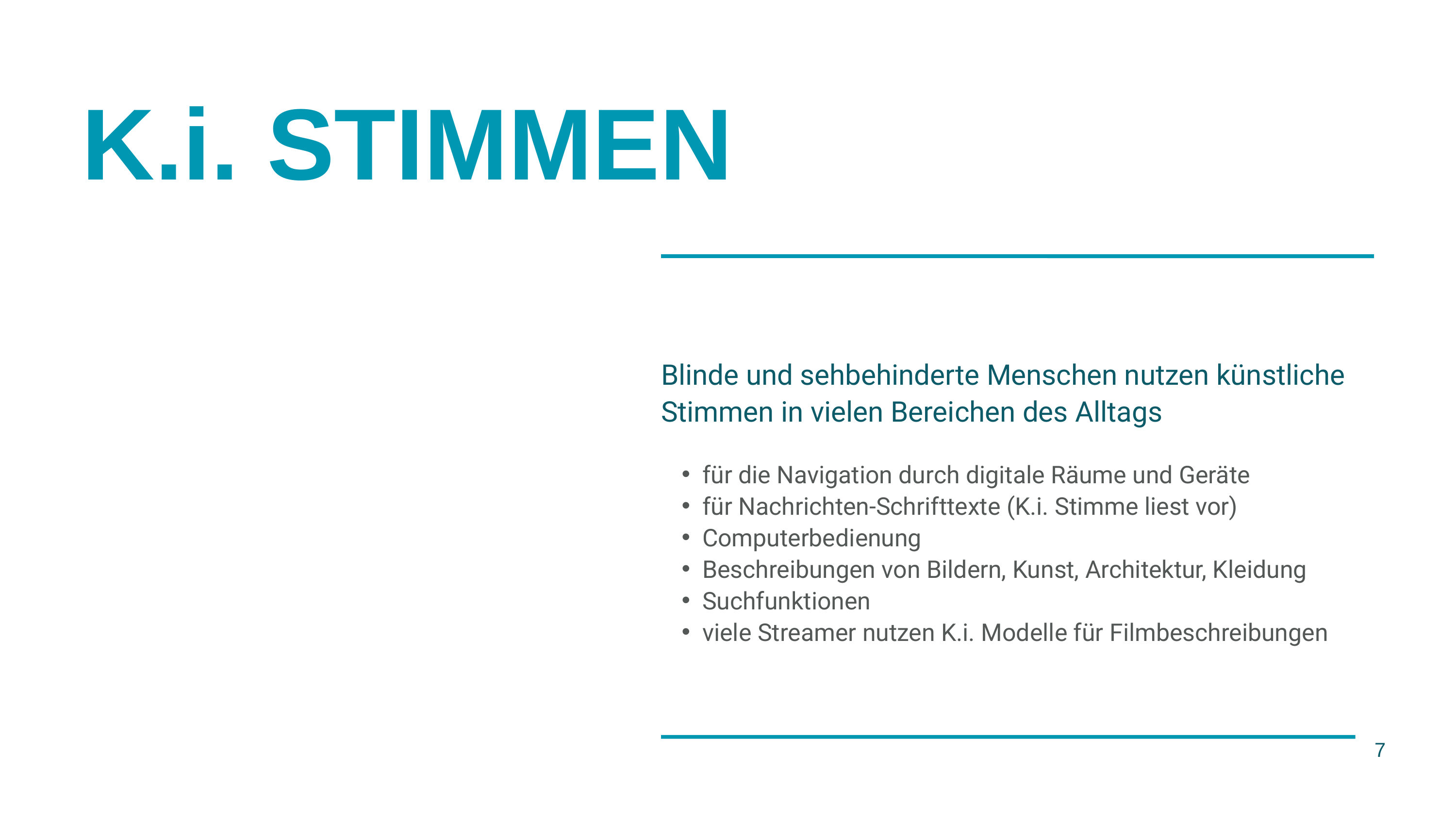

K.i. STIMMEN

Blinde und sehbehinderte Menschen nutzen künstliche Stimmen in vielen Bereichen des Alltags
für die Navigation durch digitale Räume und Geräte
für Nachrichten-Schrifttexte (K.i. Stimme liest vor)
Computerbedienung
Beschreibungen von Bildern, Kunst, Architektur, Kleidung
Suchfunktionen
viele Streamer nutzen K.i. Modelle für Filmbeschreibungen
7